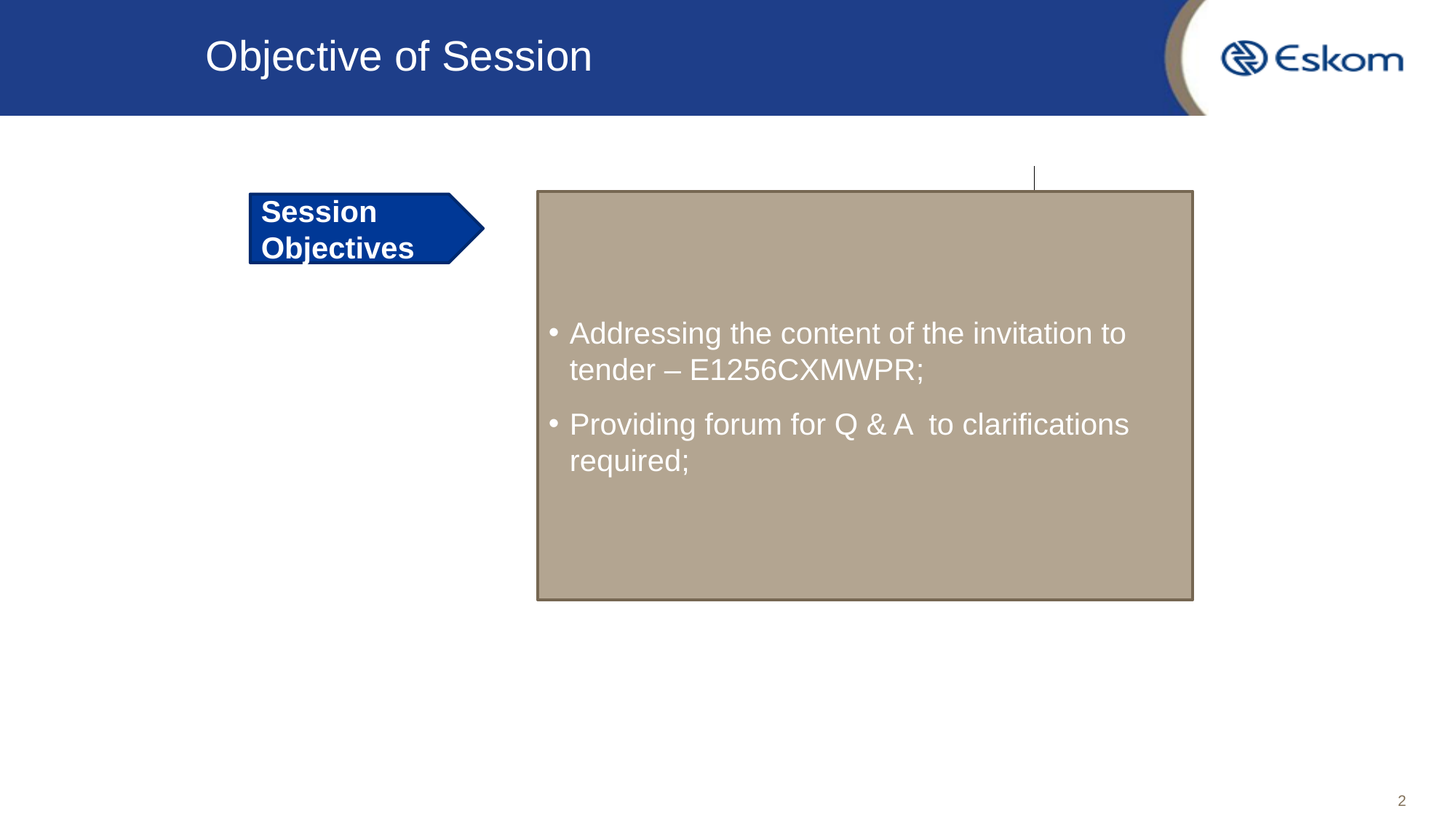

# Objective of Session

Addressing the content of the invitation to tender – E1256CXMWPR;
Providing forum for Q & A  to clarifications required;
Session Objectives
2